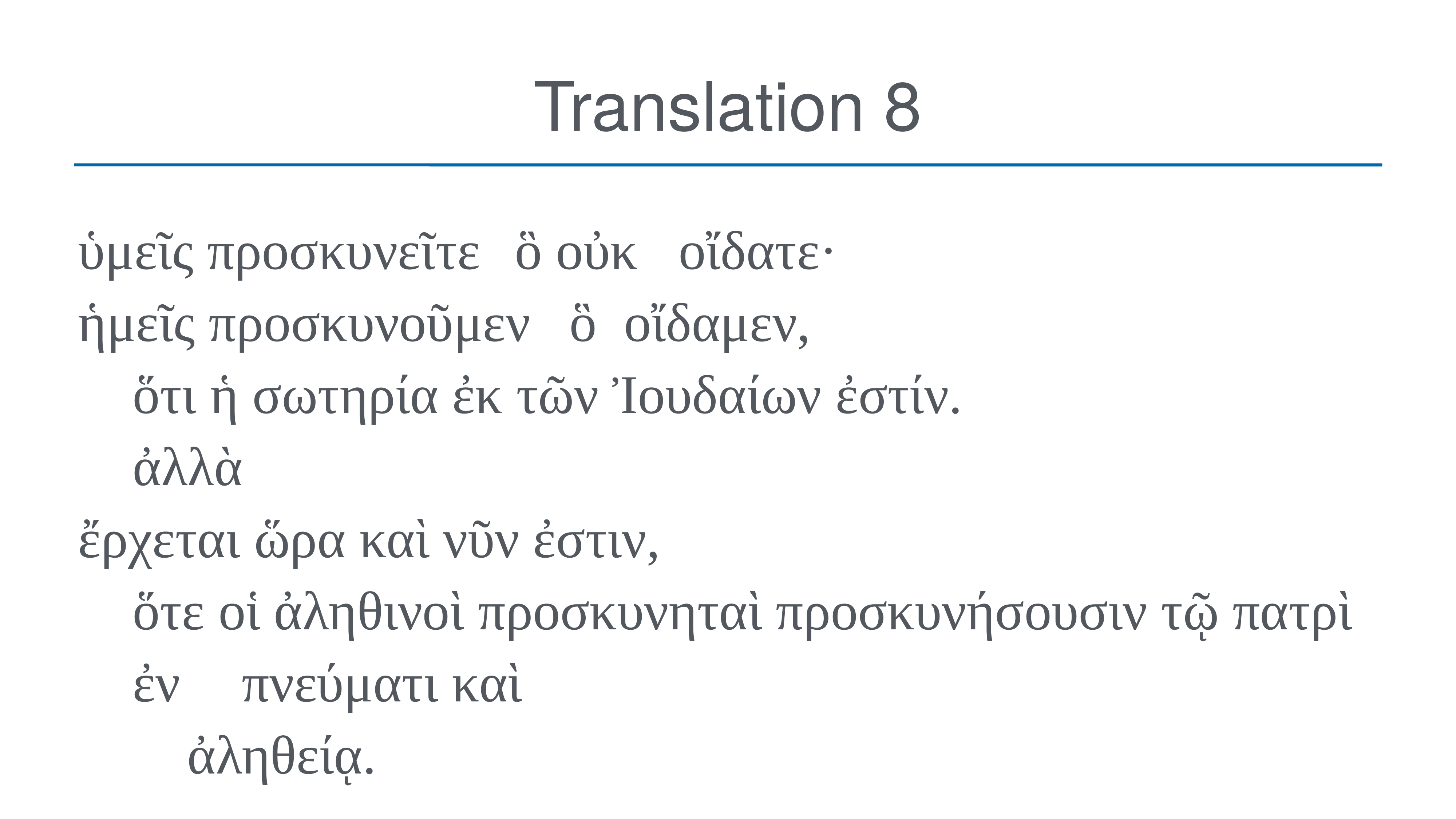

# Translation 8
ὑμεῖς προσκυνεῖτε 	ὃ οὐκ 	οἴδατε·
ἡμεῖς προσκυνοῦμεν 	ὃ 	οἴδαμεν,
	ὅτι ἡ σωτηρία ἐκ τῶν Ἰουδαίων ἐστίν.
	ἀλλὰ
ἔρχεται ὥρα καὶ νῦν ἐστιν,
	ὅτε οἱ ἀληθινοὶ προσκυνηταὶ προσκυνήσουσιν τῷ πατρὶ
	ἐν 	πνεύματι καὶ
		ἀληθείᾳ.